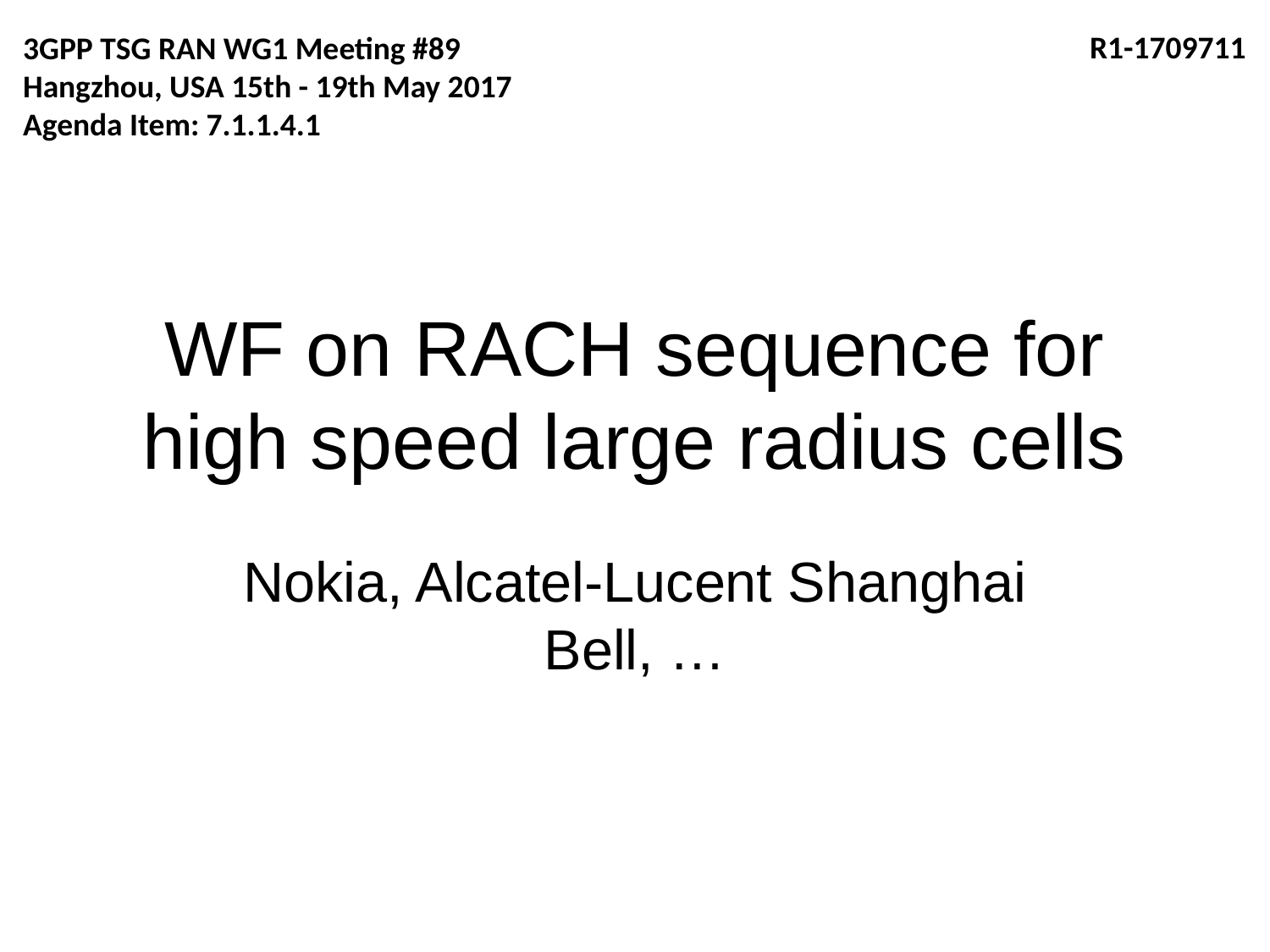

3GPP TSG RAN WG1 Meeting #89
Hangzhou, USA 15th - 19th May 2017
Agenda Item: 7.1.1.4.1

 R1-1709711
# WF on RACH sequence for high speed large radius cells
Nokia, Alcatel-Lucent Shanghai Bell, …